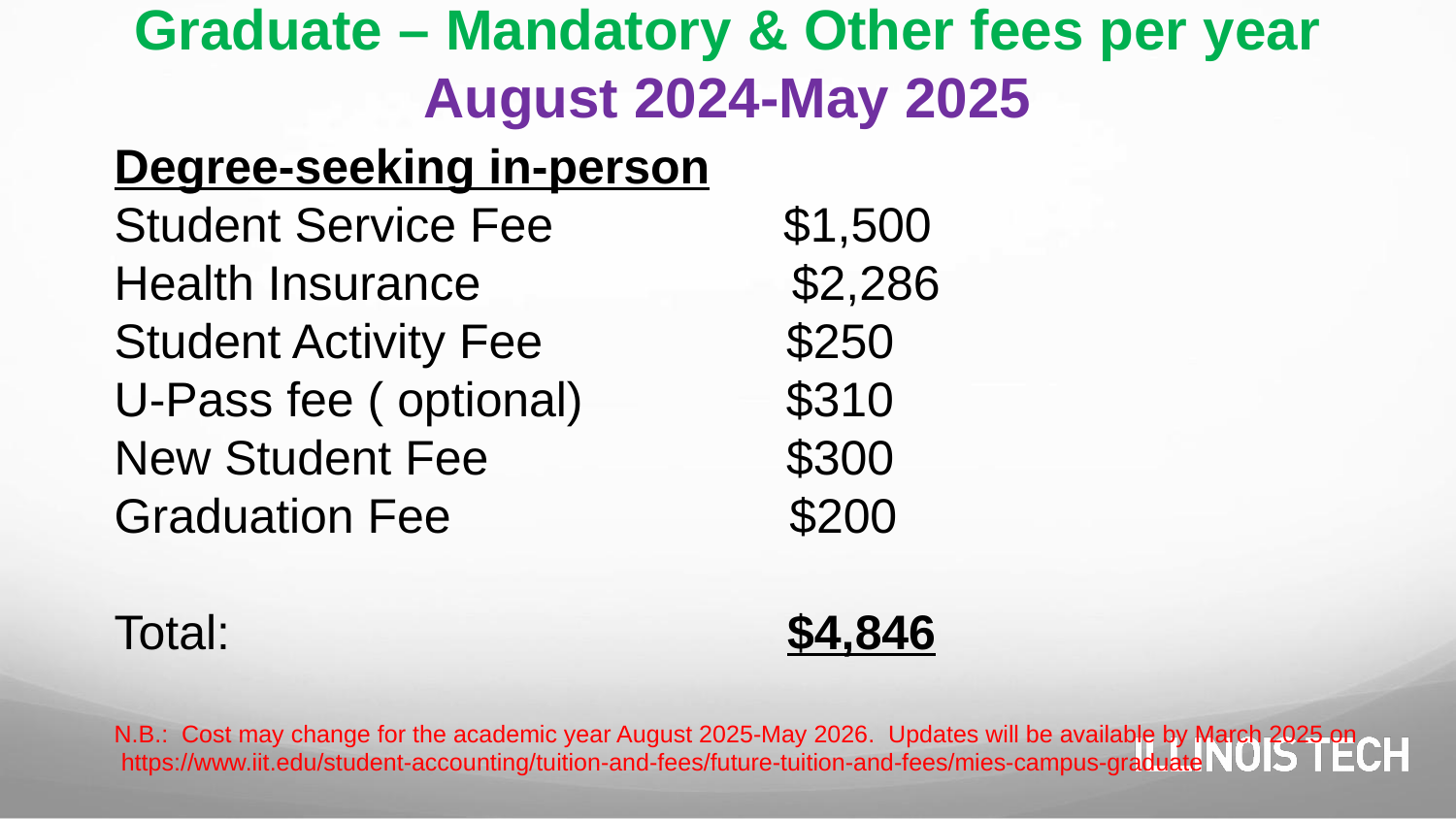

# Graduate – Mandatory & Other fees per year August 2024-May 2025
Degree-seeking in-person
Student Service Fee                 $1,500
Health Insurance                       $2,286
Student Activity Fee                  $250
U-Pass fee ( optional)               $310
New Student Fee                      $300
Graduation Fee                         $200

Total:                                         $4,846

N.B.:  Cost may change for the academic year August 2025-May 2026.  Updates will be available by March 2025 on
 https://www.iit.edu/student-accounting/tuition-and-fees/future-tuition-and-fees/mies-campus-graduate